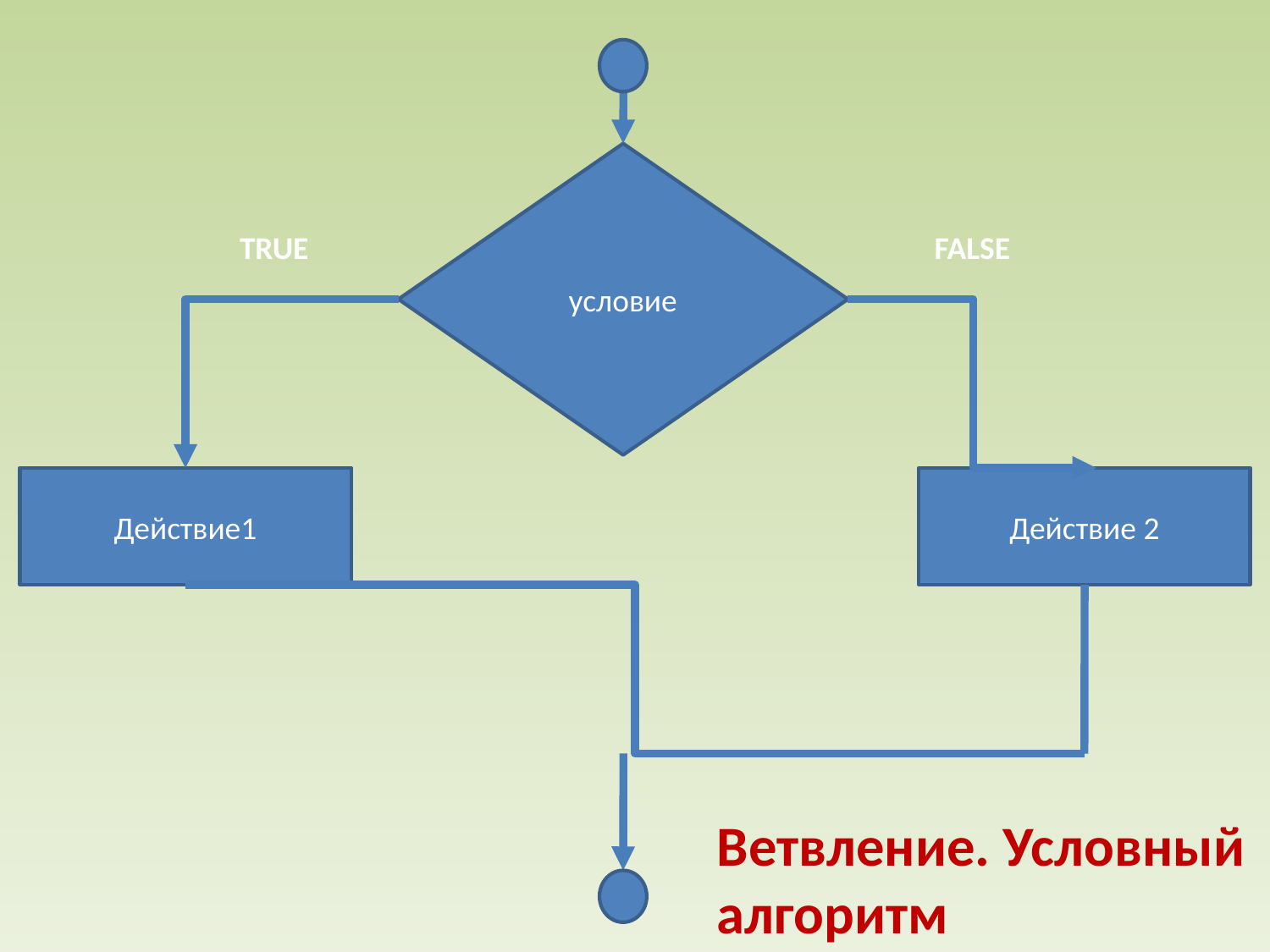

условие
TRUE
FALSE
Действие1
Действие 2

Ветвление. Условный алгоритм